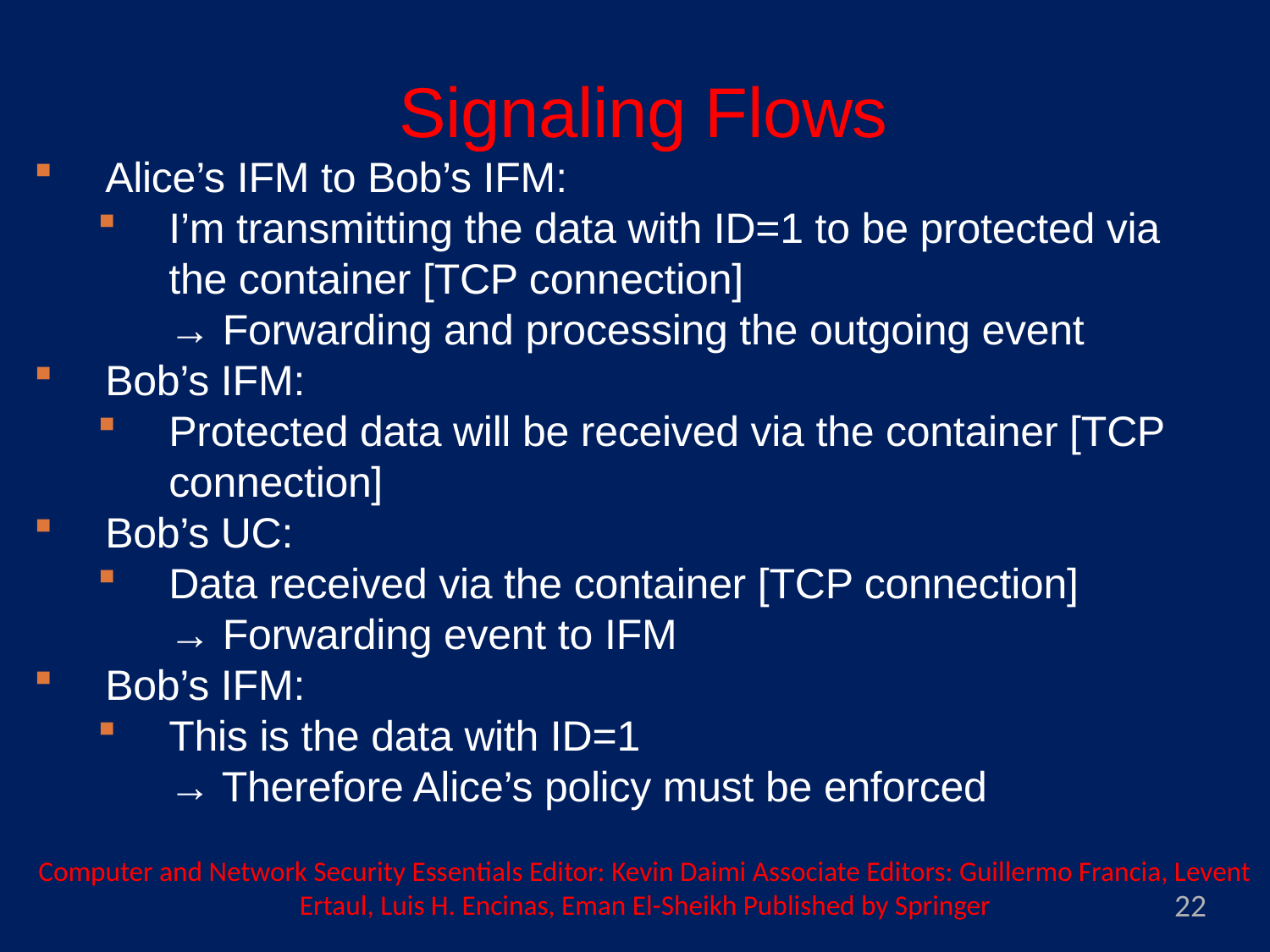

# Signaling Flows
Alice’s IFM to Bob’s IFM:
I’m transmitting the data with ID=1 to be protected via the container [TCP connection]
→ Forwarding and processing the outgoing event
Bob’s IFM:
Protected data will be received via the container [TCP connection]
Bob’s UC:
Data received via the container [TCP connection]
→ Forwarding event to IFM
Bob’s IFM:
This is the data with ID=1
→ Therefore Alice’s policy must be enforced
Computer and Network Security Essentials Editor: Kevin Daimi Associate Editors: Guillermo Francia, Levent Ertaul, Luis H. Encinas, Eman El-Sheikh Published by Springer
22